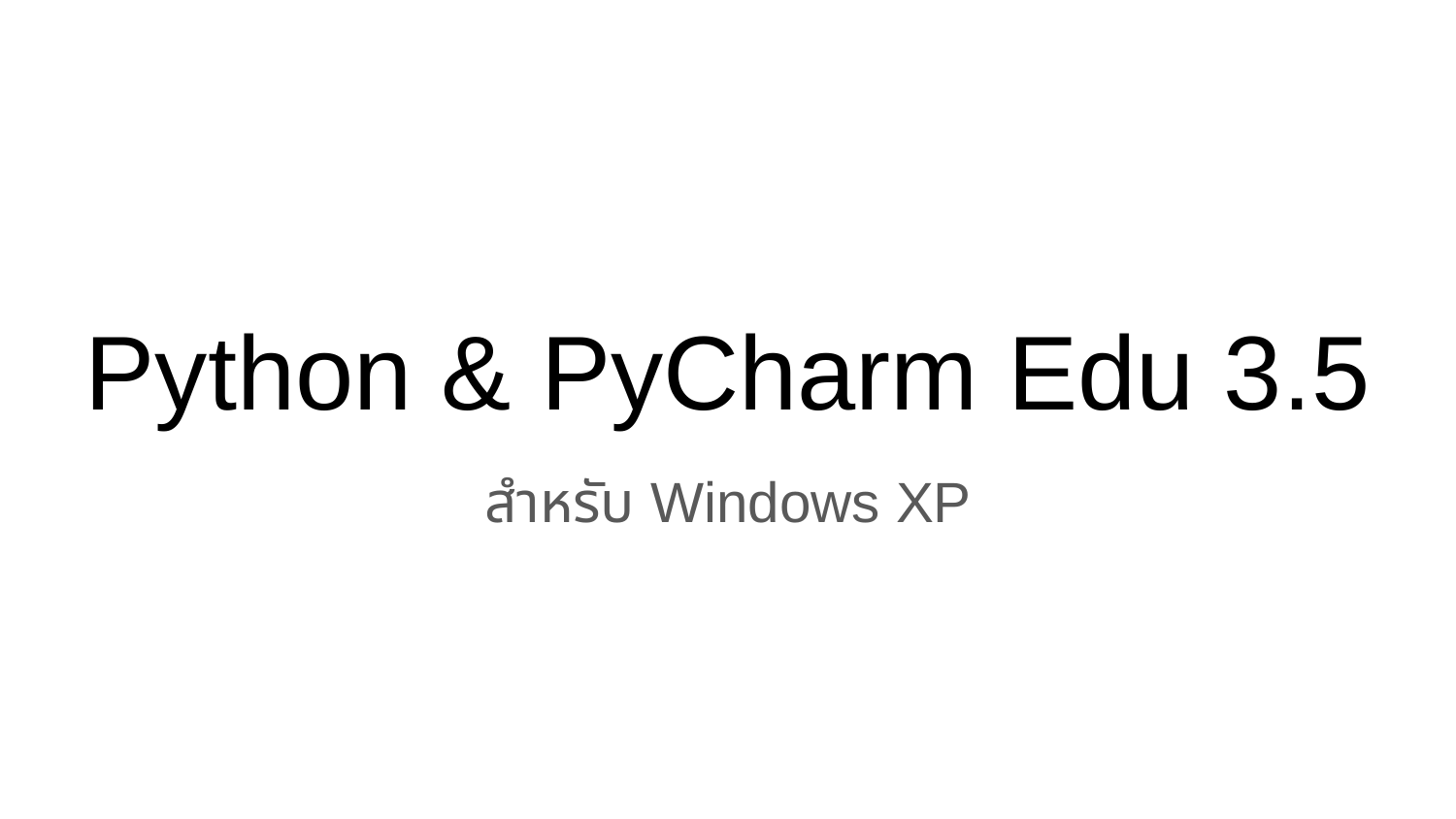

# Python & PyCharm Edu 3.5
สำหรับ Windows XP